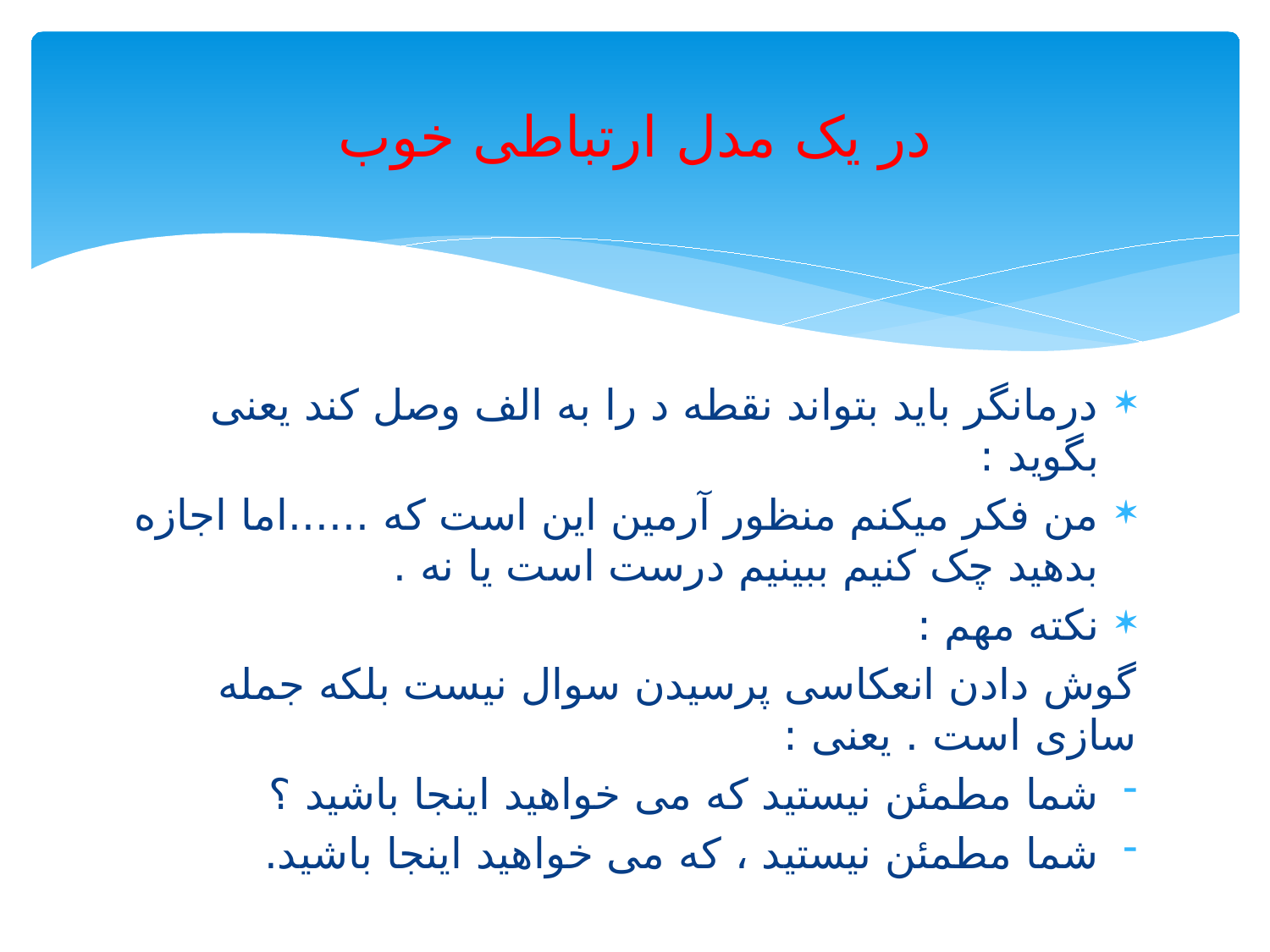

# در یک مدل ارتباطی خوب
درمانگر باید بتواند نقطه د را به الف وصل کند یعنی بگوید :
من فکر میکنم منظور آرمین این است که ......اما اجازه بدهید چک کنیم ببینیم درست است یا نه .
نکته مهم :
گوش دادن انعکاسی پرسیدن سوال نیست بلکه جمله سازی است . یعنی :
شما مطمئن نیستید که می خواهید اینجا باشید ؟
شما مطمئن نیستید ، که می خواهید اینجا باشید.